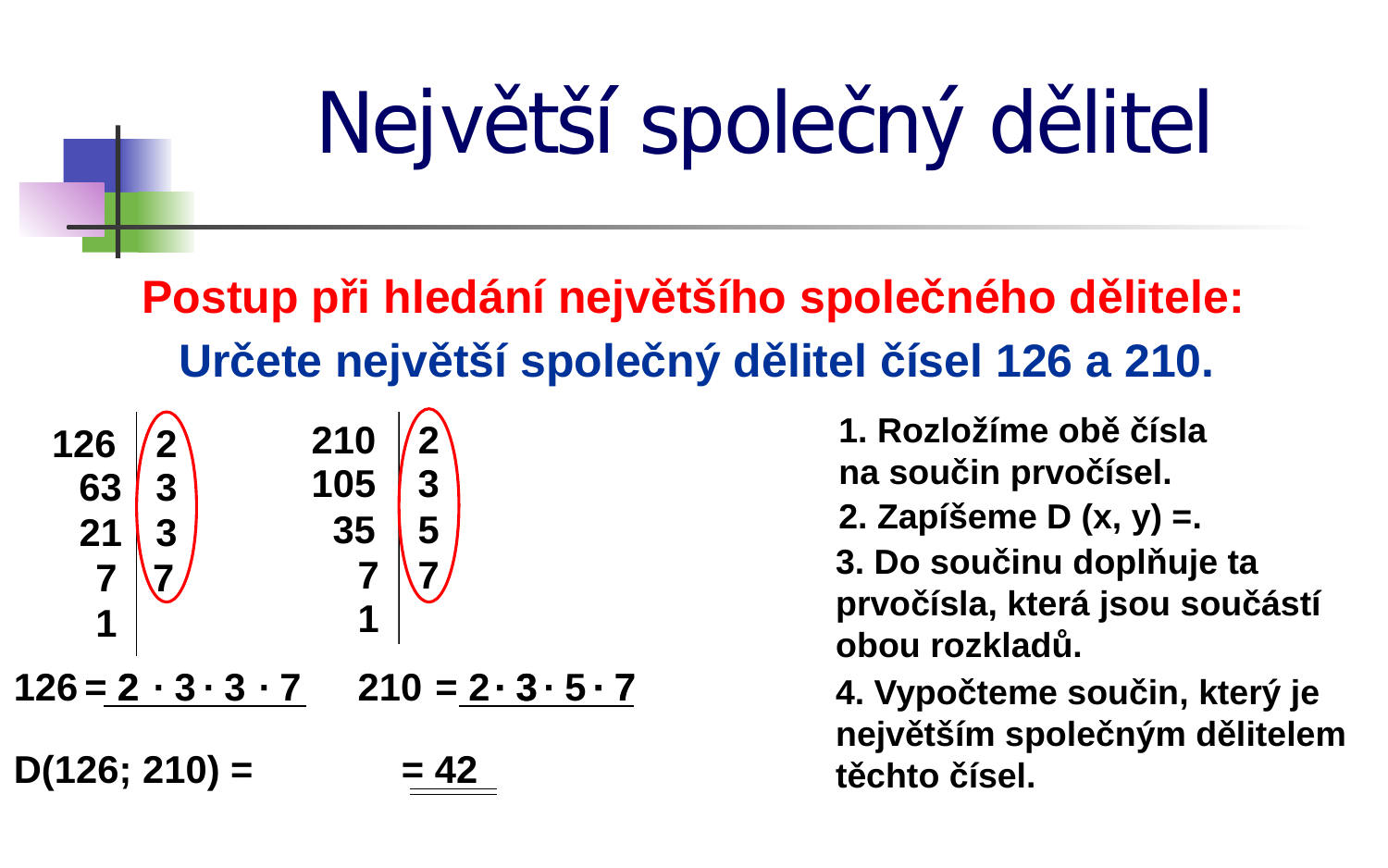

# Největší společný dělitel
Postup při hledání největšího společného dělitele:
Určete největší společný dělitel čísel 126 a 210.
1. Rozložíme obě čísla
na součin prvočísel.
210
2

126
2

105
3
63
3
2. Zapíšeme D (x, y) =.
  35
5
21
3
3. Do součinu doplňuje ta prvočísla, která jsou součástí obou rozkladů.
7
7
7
7
1
1
126
= 2
2
∙ 3
∙ 3
 ∙ 7
210
= 2
∙ 3
∙ 3
∙ 5
∙ 7
∙ 7
4. Vypočteme součin, který je největším společným dělitelem těchto čísel.
D(126; 210) =
= 42